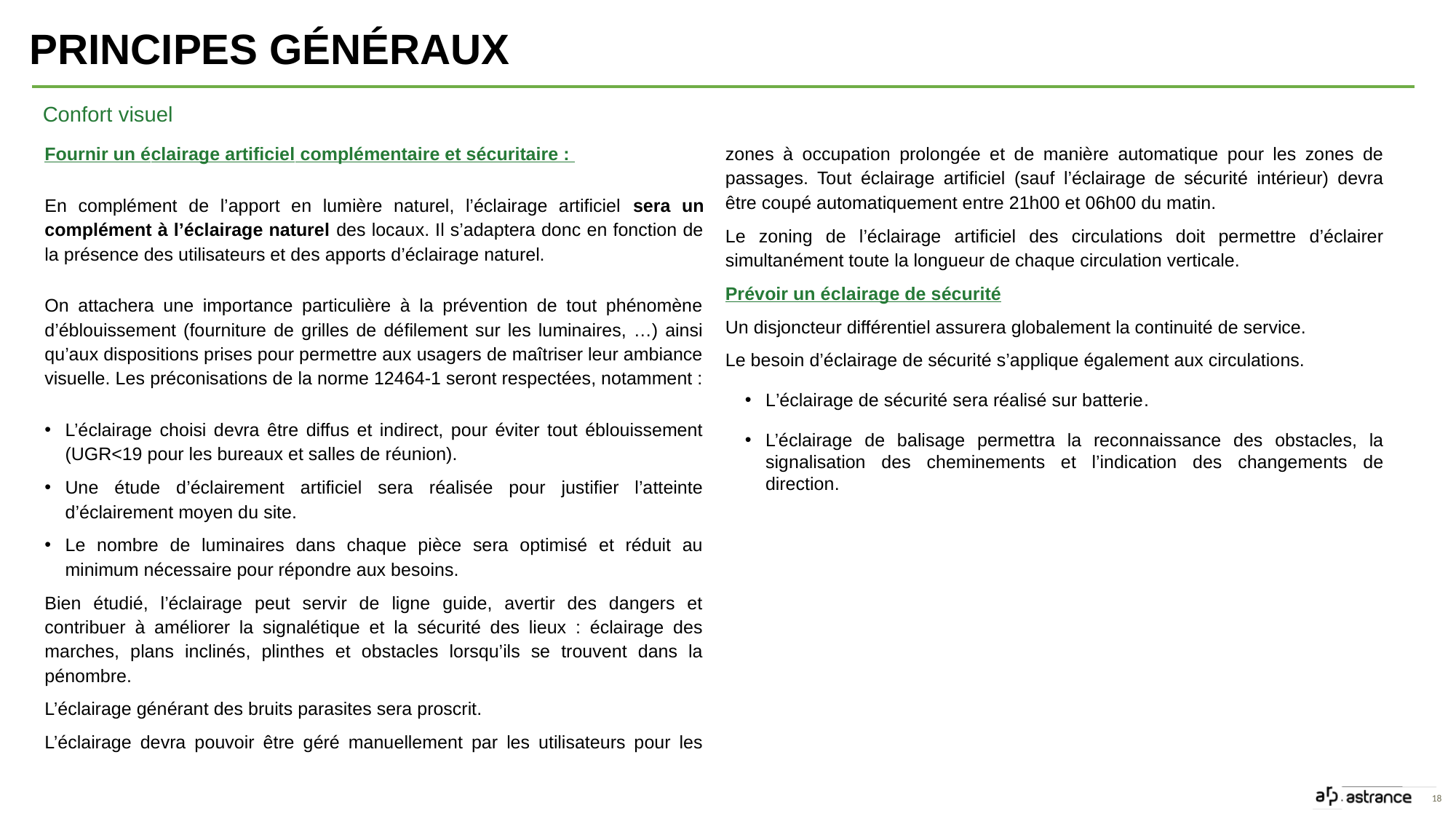

Principes généraux
Confort visuel
Fournir un éclairage artificiel complémentaire et sécuritaire :
En complément de l’apport en lumière naturel, l’éclairage artificiel sera un complément à l’éclairage naturel des locaux. Il s’adaptera donc en fonction de la présence des utilisateurs et des apports d’éclairage naturel.
On attachera une importance particulière à la prévention de tout phénomène d’éblouissement (fourniture de grilles de défilement sur les luminaires, …) ainsi qu’aux dispositions prises pour permettre aux usagers de maîtriser leur ambiance visuelle. Les préconisations de la norme 12464-1 seront respectées, notamment :
L’éclairage choisi devra être diffus et indirect, pour éviter tout éblouissement (UGR<19 pour les bureaux et salles de réunion).
Une étude d’éclairement artificiel sera réalisée pour justifier l’atteinte d’éclairement moyen du site.
Le nombre de luminaires dans chaque pièce sera optimisé et réduit au minimum nécessaire pour répondre aux besoins.
Bien étudié, l’éclairage peut servir de ligne guide, avertir des dangers et contribuer à améliorer la signalétique et la sécurité des lieux : éclairage des marches, plans inclinés, plinthes et obstacles lorsqu’ils se trouvent dans la pénombre.
L’éclairage générant des bruits parasites sera proscrit.
L’éclairage devra pouvoir être géré manuellement par les utilisateurs pour les zones à occupation prolongée et de manière automatique pour les zones de passages. Tout éclairage artificiel (sauf l’éclairage de sécurité intérieur) devra être coupé automatiquement entre 21h00 et 06h00 du matin.
Le zoning de l’éclairage artificiel des circulations doit permettre d’éclairer simultanément toute la longueur de chaque circulation verticale.
Prévoir un éclairage de sécurité
Un disjoncteur différentiel assurera globalement la continuité de service.
Le besoin d’éclairage de sécurité s’applique également aux circulations.
L’éclairage de sécurité sera réalisé sur batterie.
L’éclairage de balisage permettra la reconnaissance des obstacles, la signalisation des cheminements et l’indication des changements de direction.

18